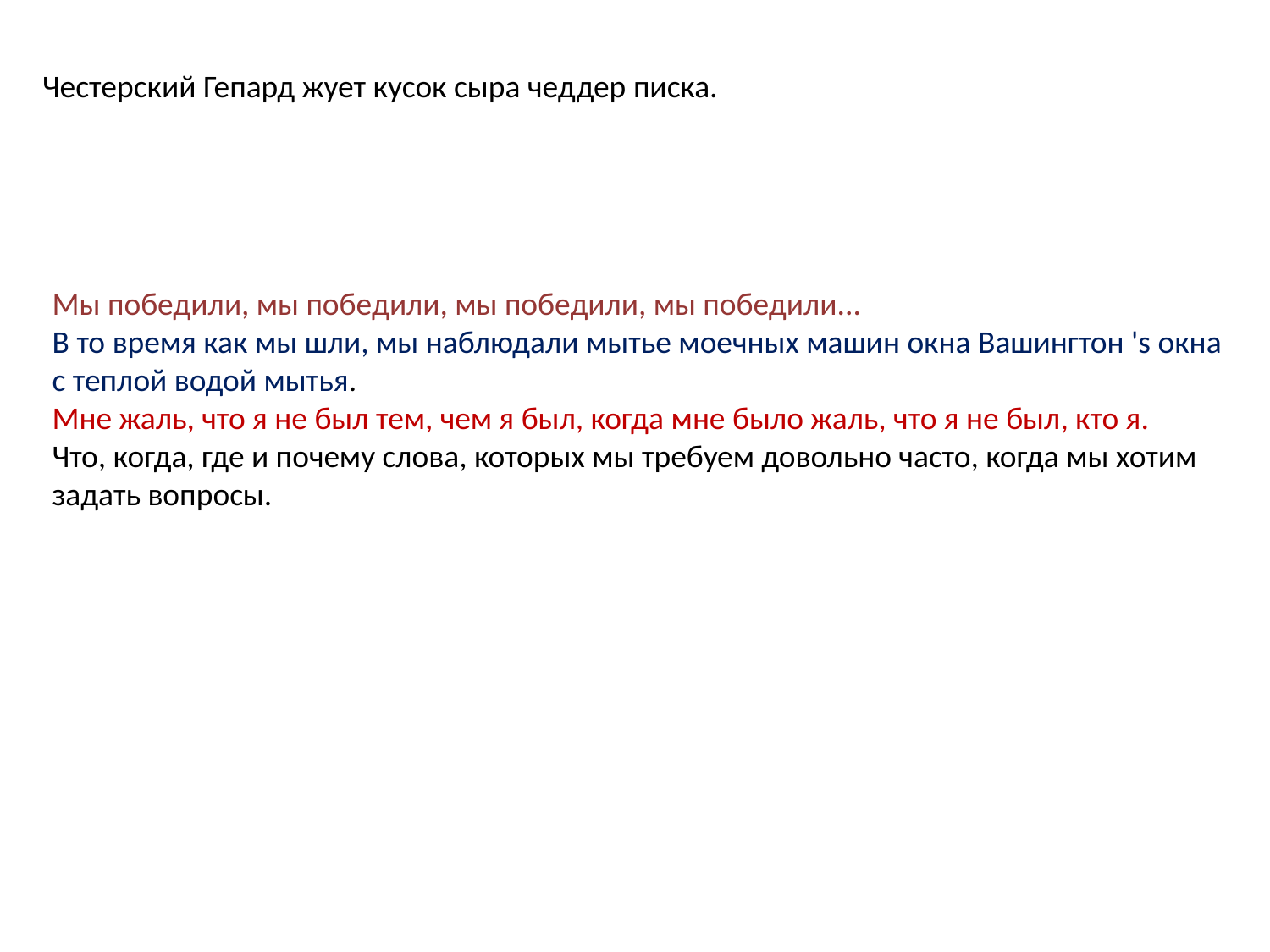

Честерский Гепард жует кусок сыра чеддер писка.
Мы победили, мы победили, мы победили, мы победили...
В то время как мы шли, мы наблюдали мытье моечных машин окна Вашингтон 's окна с теплой водой мытья.
Мне жаль, что я не был тем, чем я был, когда мне было жаль, что я не был, кто я.
Что, когда, где и почему слова, которых мы требуем довольно часто, когда мы хотим задать вопросы.